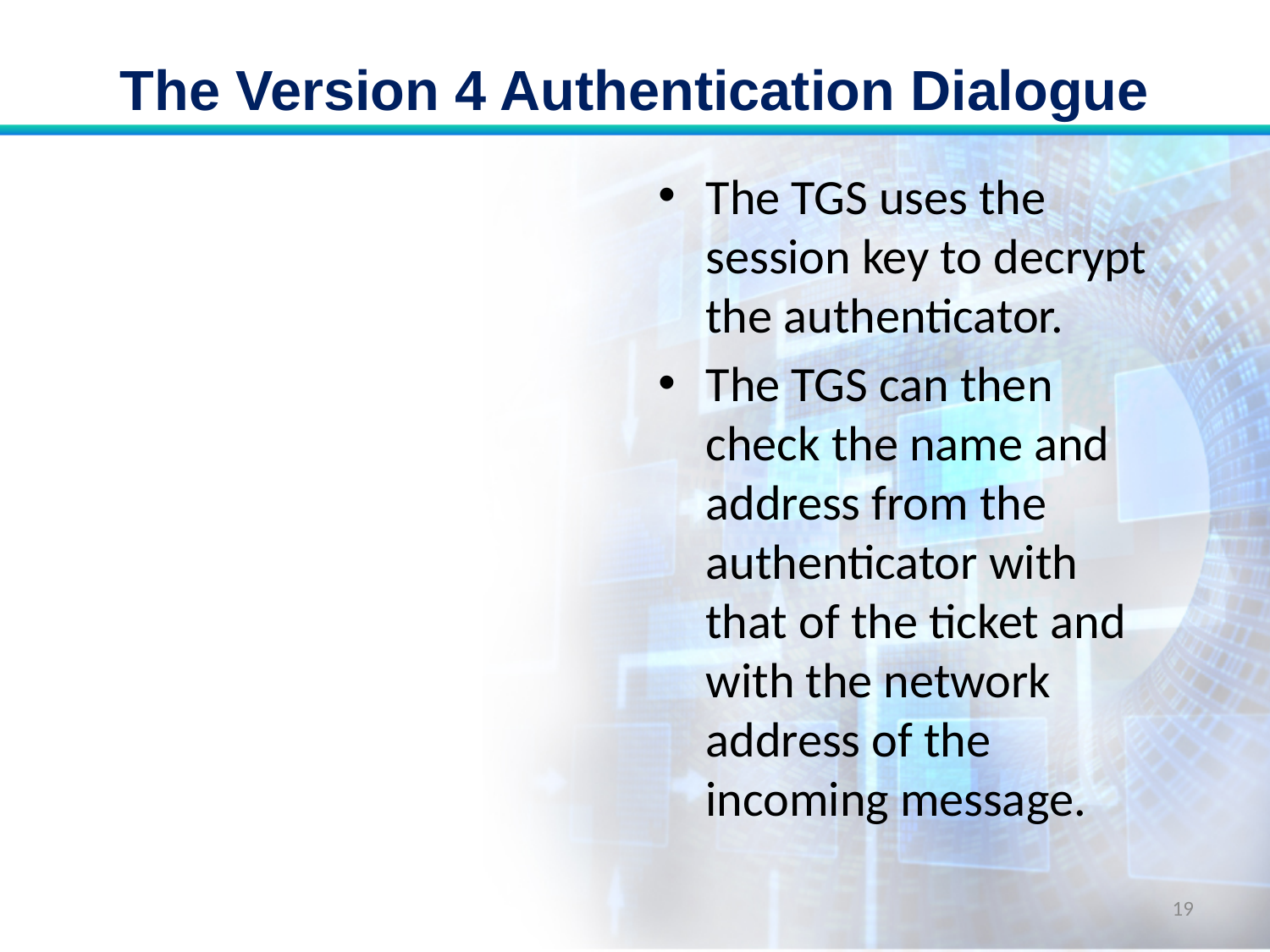

# The Version 4 Authentication Dialogue
The TGS uses the session key to decrypt the authenticator.
The TGS can then check the name and address from the authenticator with that of the ticket and with the network address of the incoming message.
19